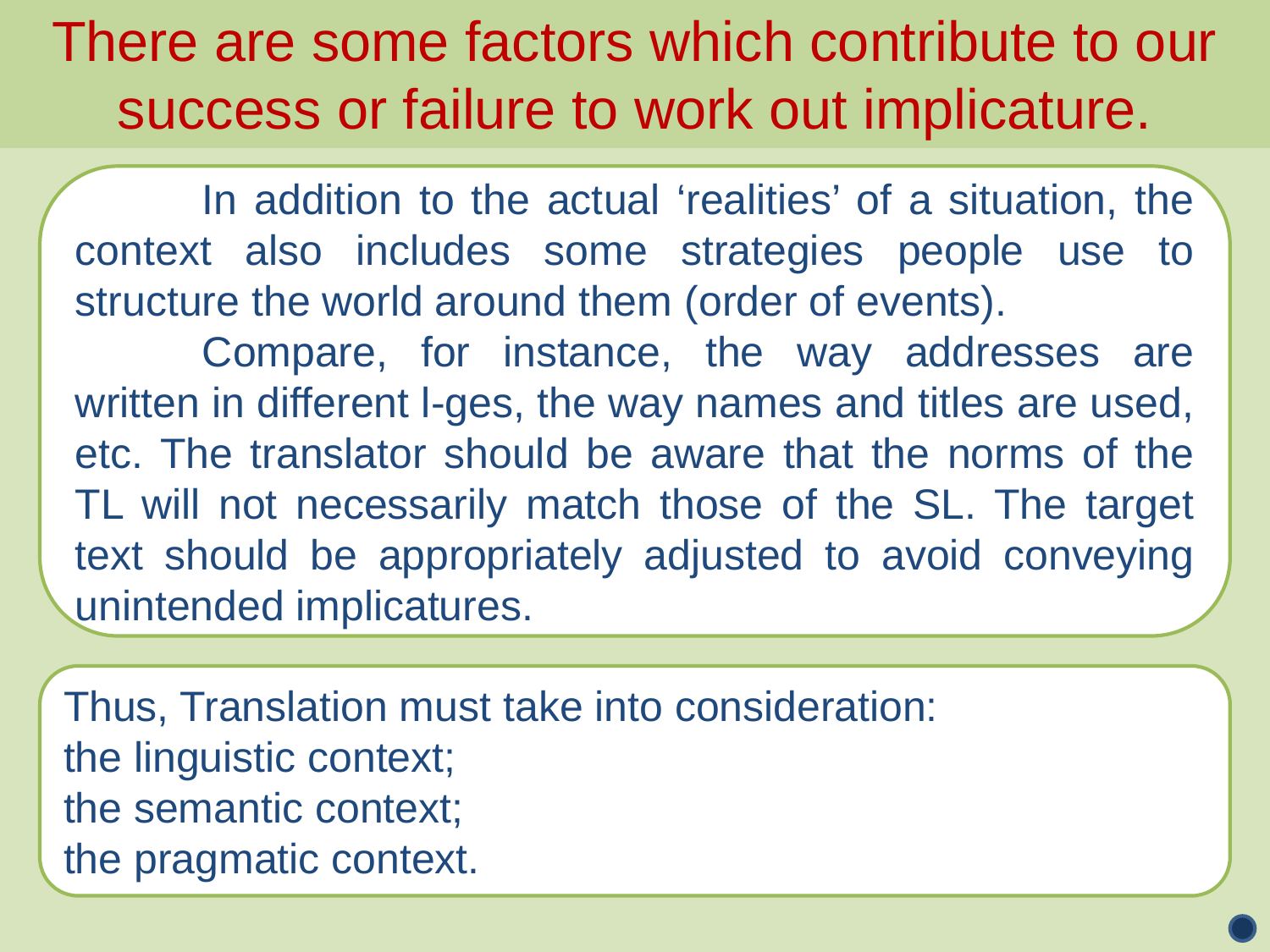

There are some factors which contribute to our success or failure to work out implicature.
	In addition to the actual ‘realities’ of a situation, the context also includes some strategies people use to structure the world around them (order of events).
	Compare, for instance, the way addresses are written in different l-ges, the way names and titles are used, etc. The translator should be aware that the norms of the TL will not necessarily match those of the SL. The target text should be appropriately adjusted to avoid conveying unintended implicatures.
Thus, Translation must take into consideration:
the linguistic context;
the semantic context;
the pragmatic context.